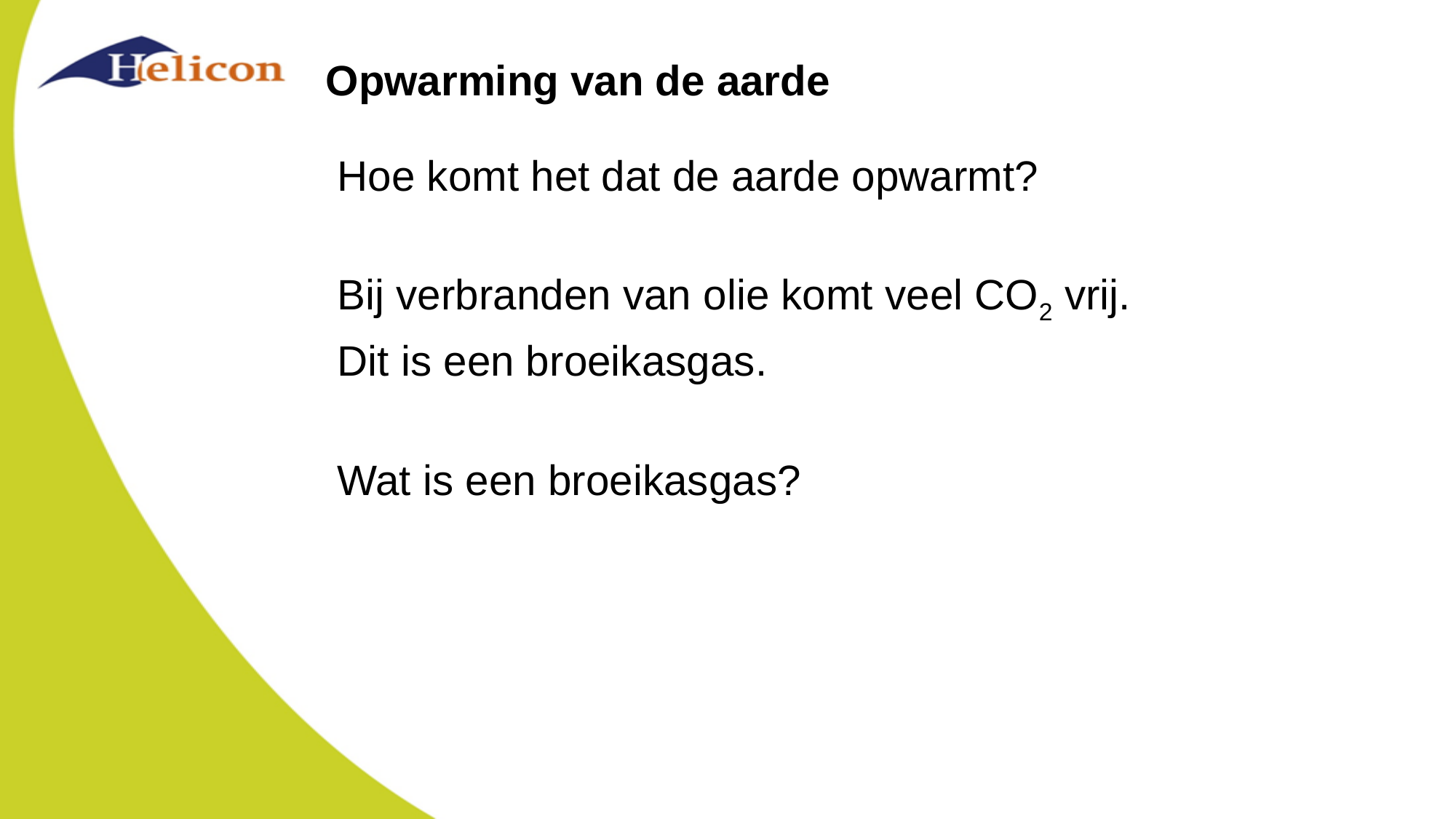

# Opwarming van de aarde
Hoe komt het dat de aarde opwarmt?

Bij verbranden van olie komt veel CO2 vrij.
Dit is een broeikasgas.

Wat is een broeikasgas?